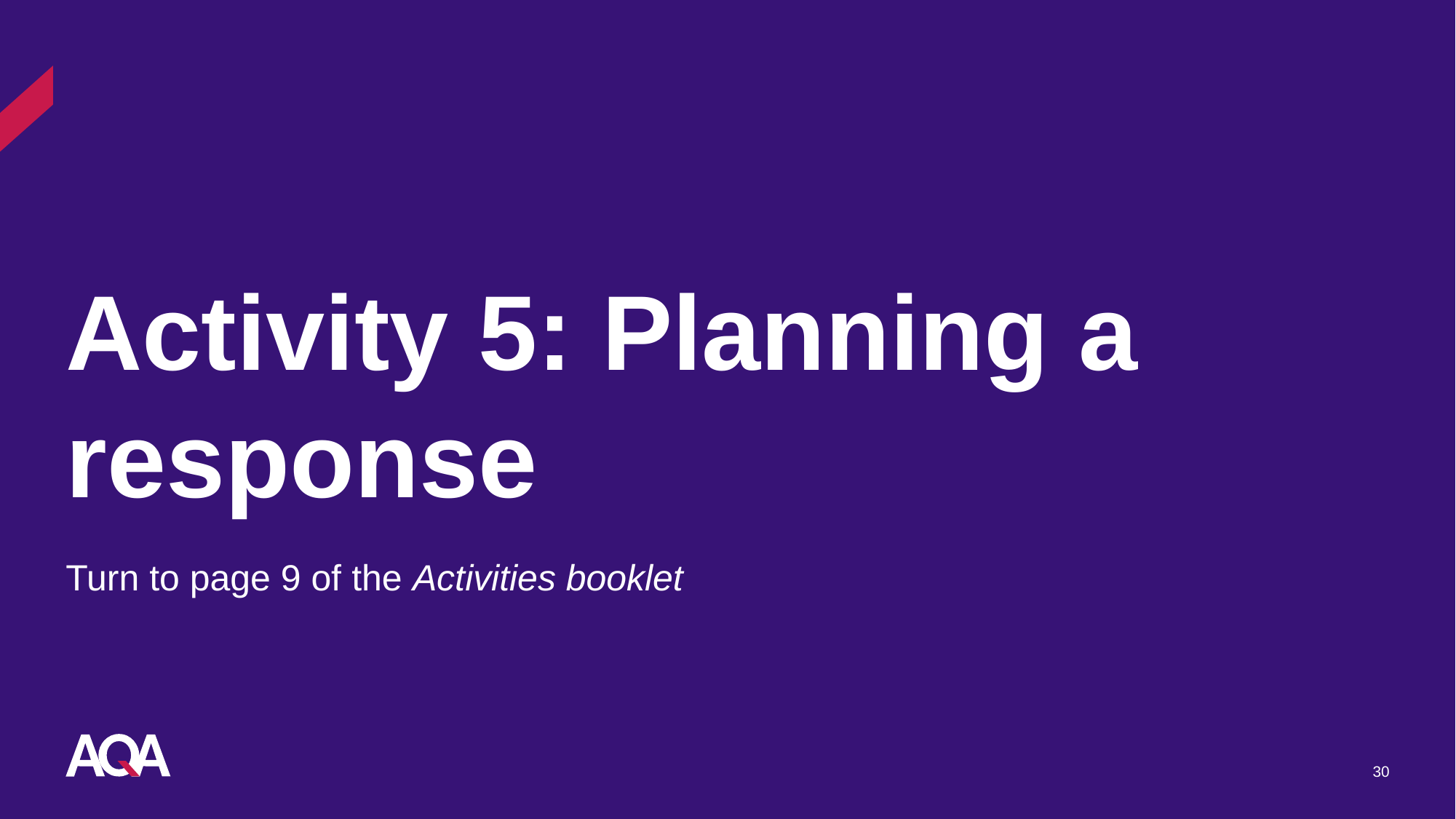

# Activity 5: Planning a response
Turn to page 9 of the Activities booklet
30